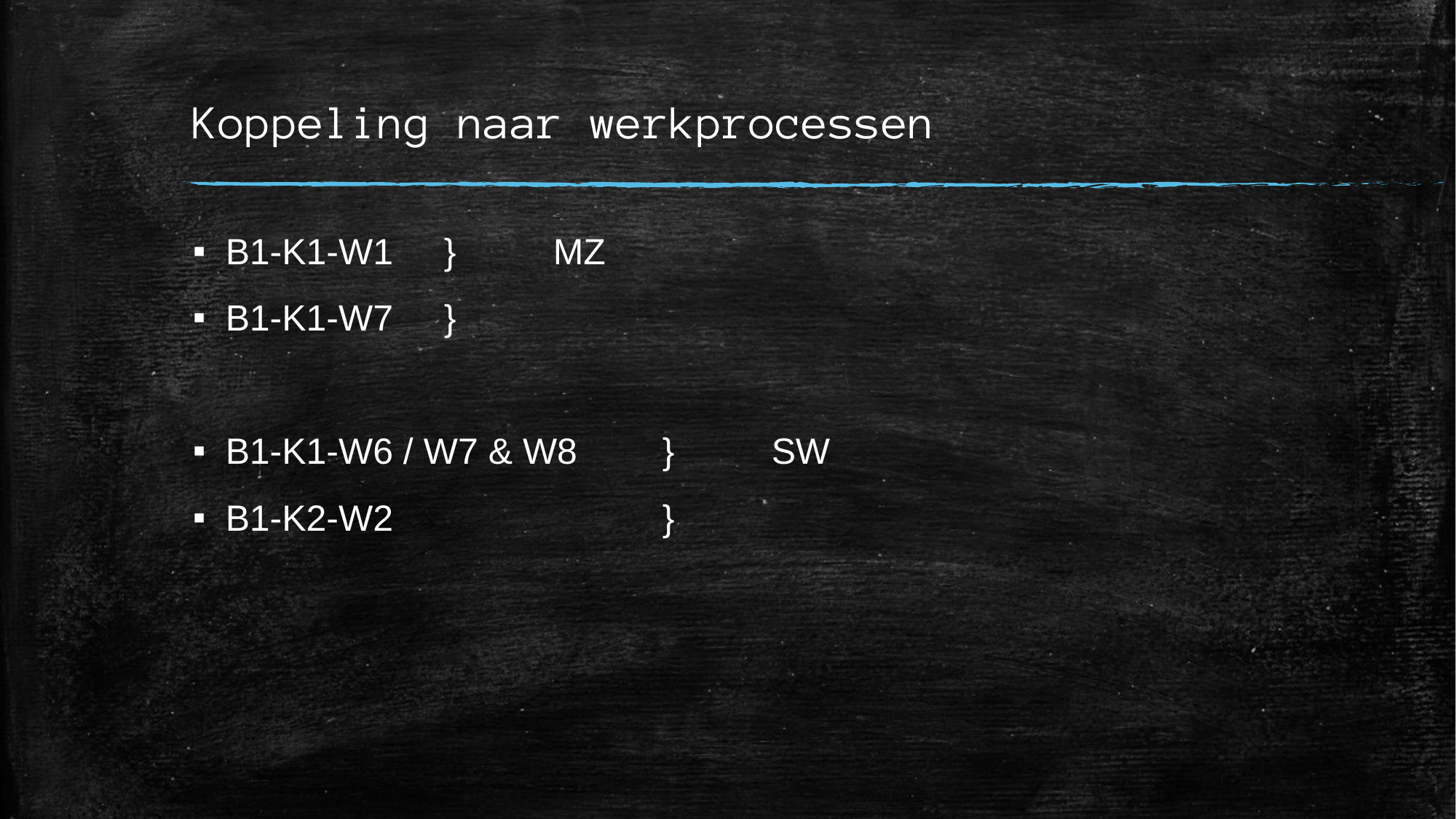

# Koppeling naar werkprocessen
B1-K1-W1	}	MZ
B1-K1-W7	}

B1-K1-W6 / W7 & W8	}	SW
B1-K2-W2			}